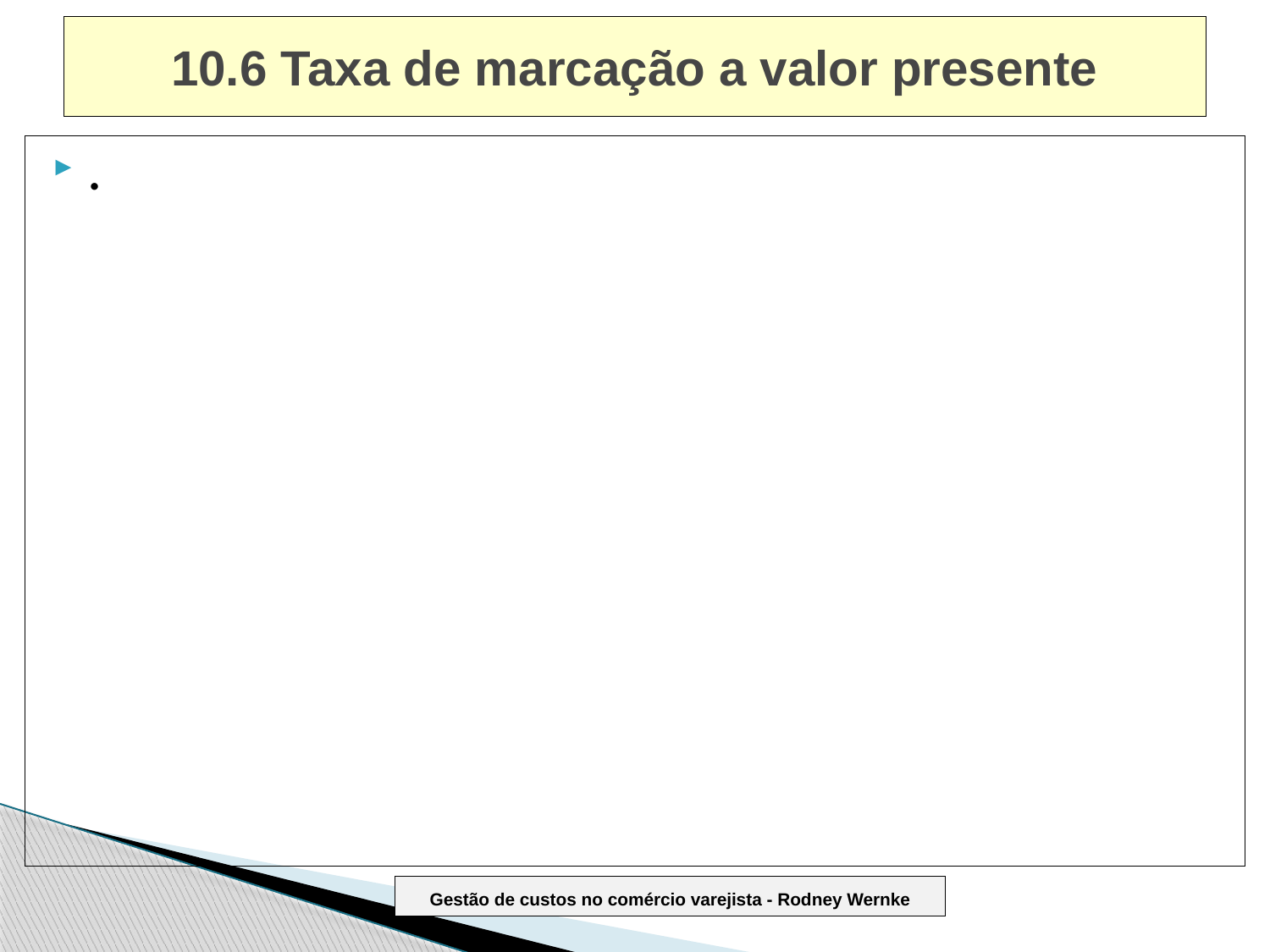

# 10.6 Taxa de marcação a valor presente
.
Gestão de custos no comércio varejista - Rodney Wernke